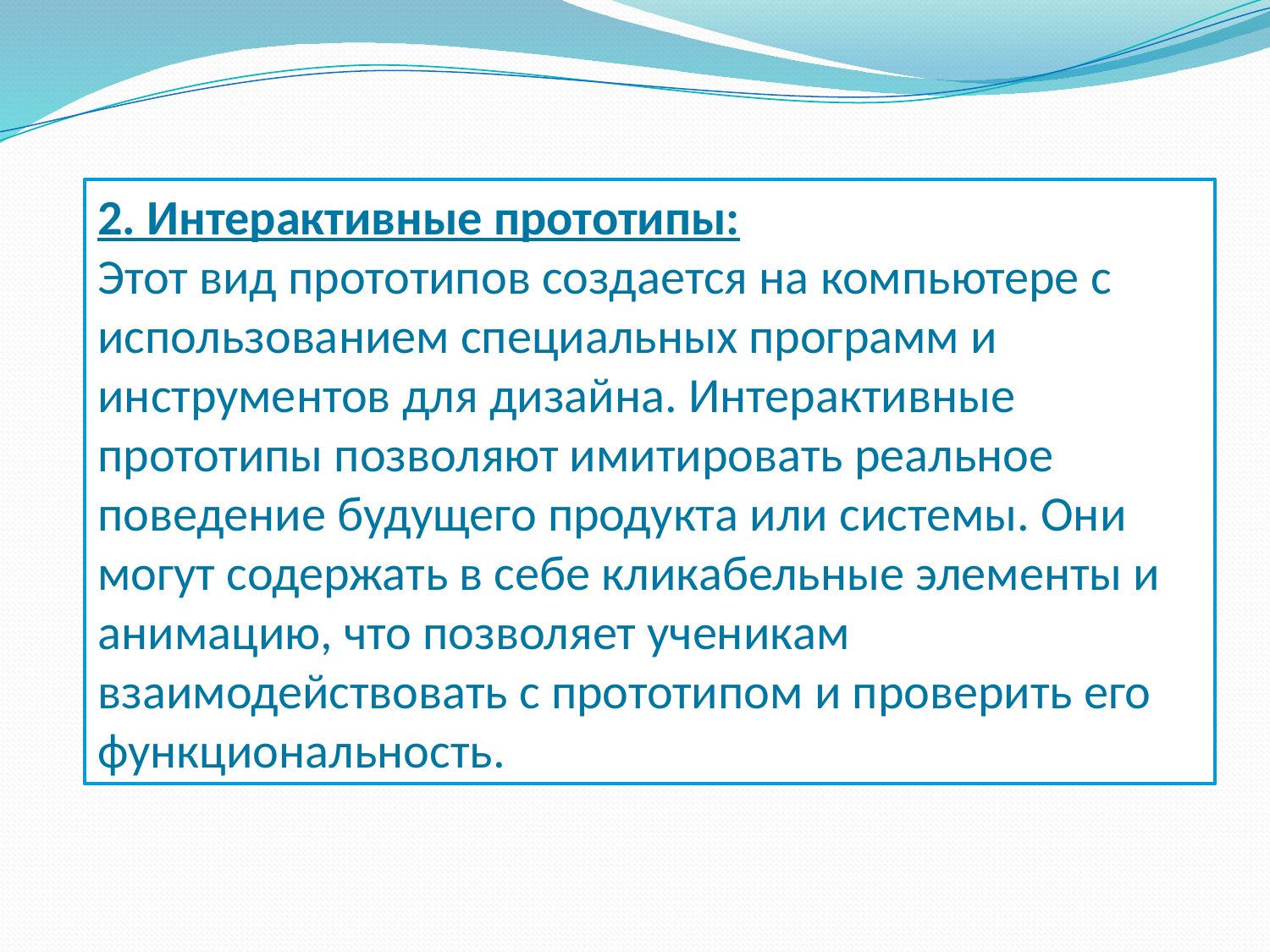

2. Интерактивные прототипы:
Этот вид прототипов создается на компьютере с использованием специальных программ и инструментов для дизайна. Интерактивные прототипы позволяют имитировать реальное поведение будущего продукта или системы. Они могут содержать в себе кликабельные элементы и анимацию, что позволяет ученикам взаимодействовать с прототипом и проверить его функциональность.